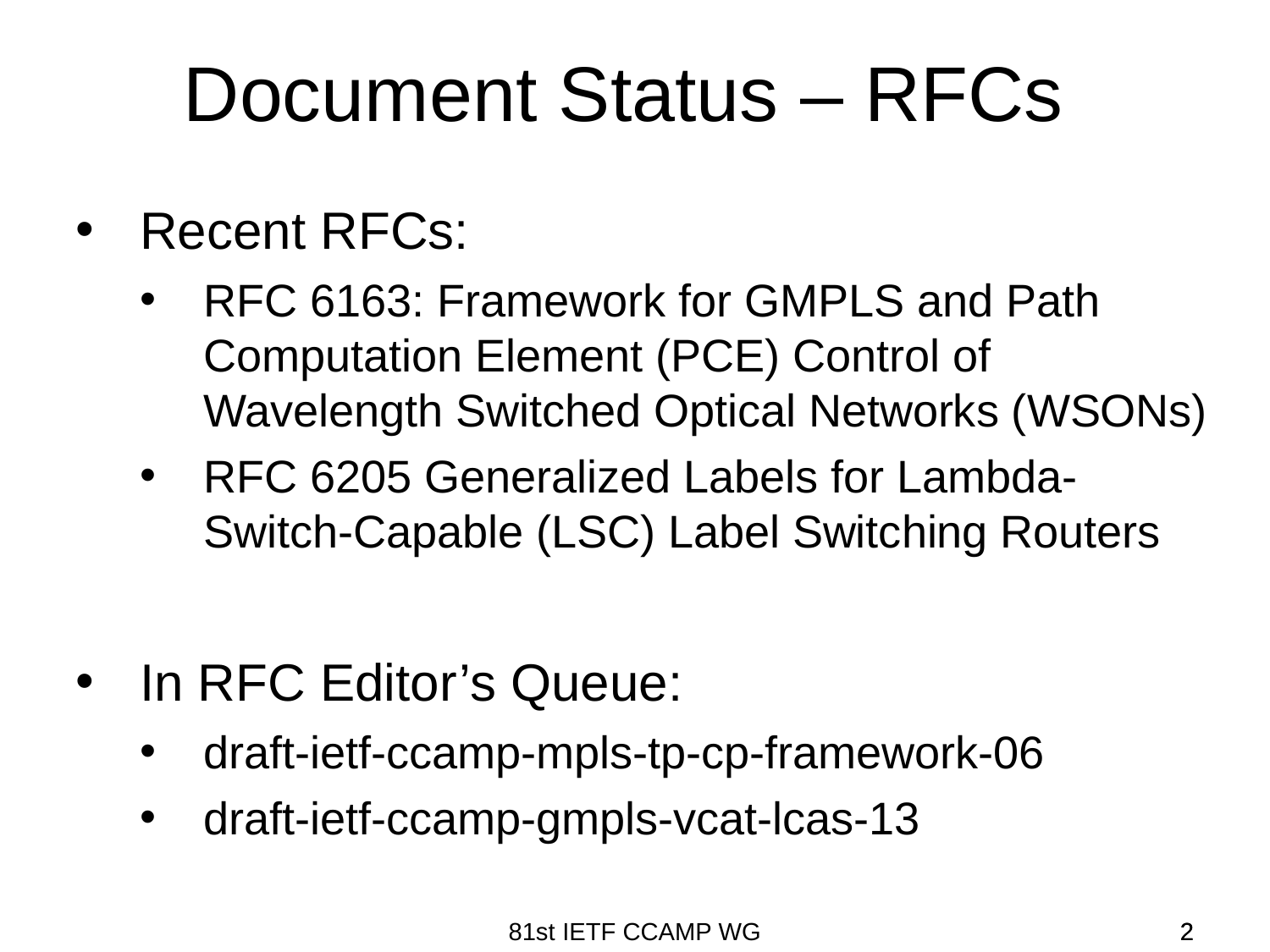

# Document Status – RFCs
Recent RFCs:
RFC 6163: Framework for GMPLS and Path Computation Element (PCE) Control of Wavelength Switched Optical Networks (WSONs)
RFC 6205 Generalized Labels for Lambda-Switch-Capable (LSC) Label Switching Routers

In RFC Editor’s Queue:
draft-ietf-ccamp-mpls-tp-cp-framework-06
draft-ietf-ccamp-gmpls-vcat-lcas-13

81st IETF CCAMP WG
2
2